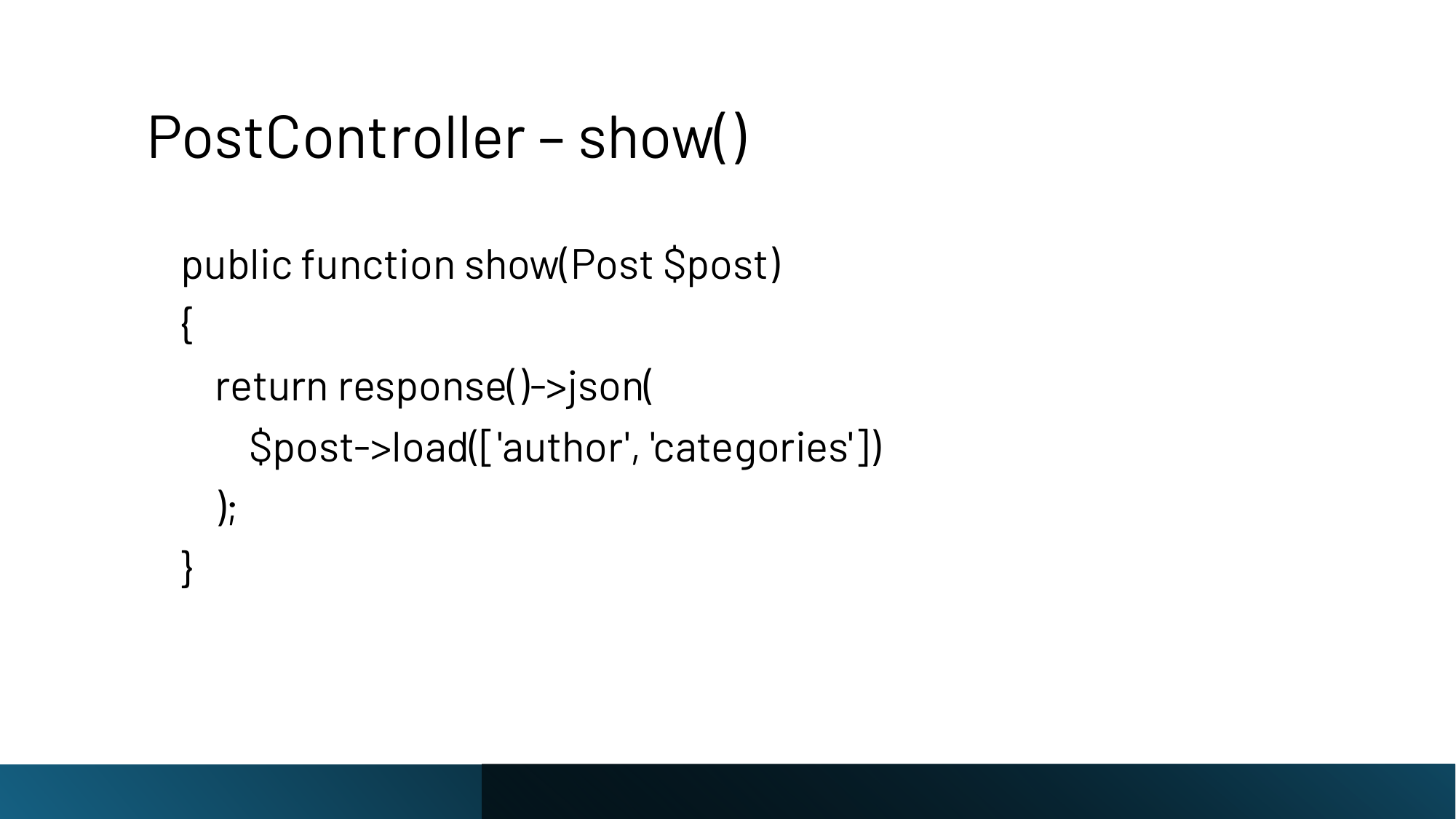

# PostController – show()
    public function show(Post $post)
    {
        return response()->json(
            $post->load(['author', 'categories'])
        );
    }